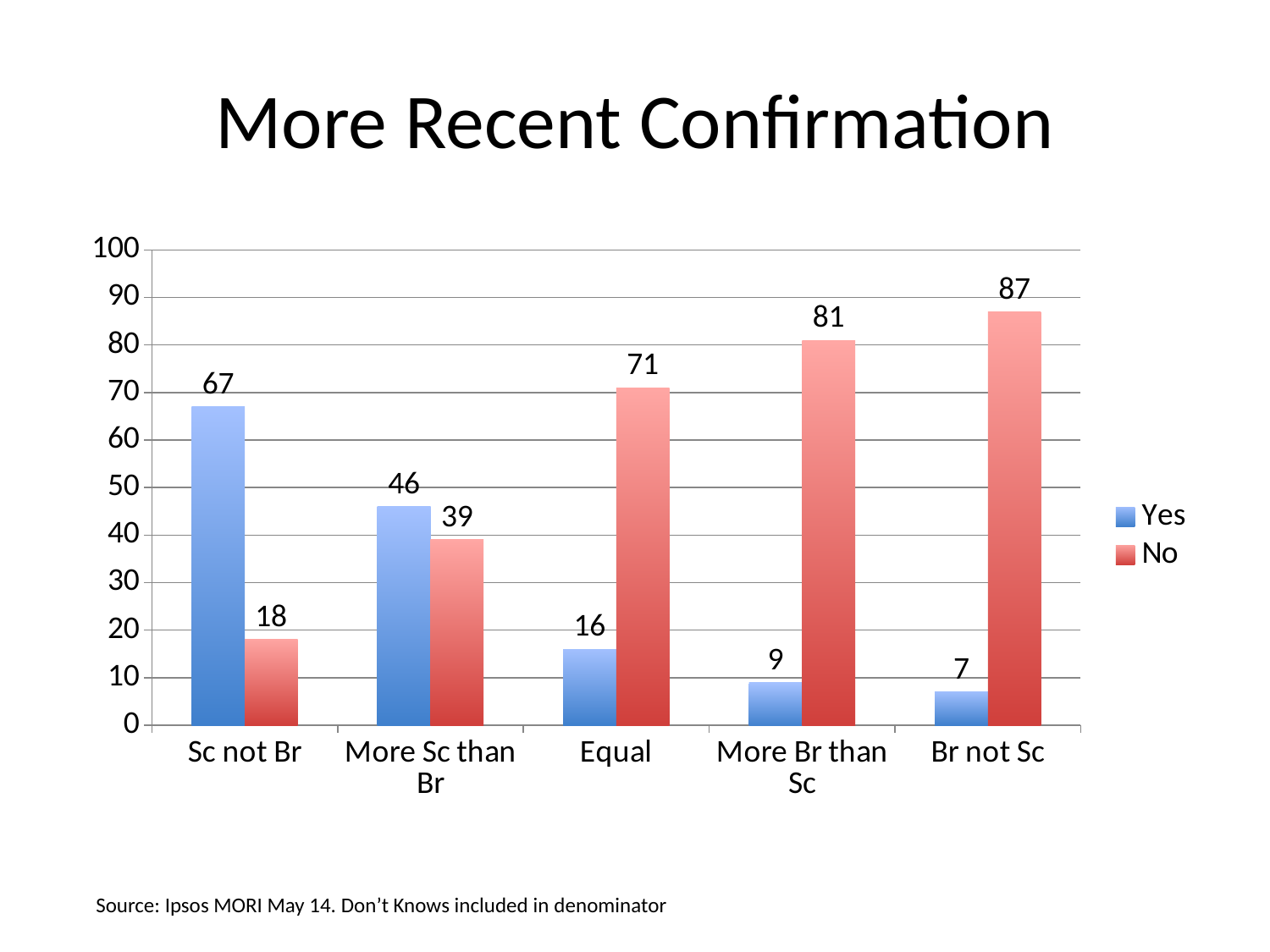

# More Recent Confirmation

### Chart

| Category | Yes | No |
|---|---|---|
| Sc not Br | 67.0 | 18.0 |
| More Sc than Br | 46.0 | 39.0 |
| Equal | 16.0 | 71.0 |
| More Br than Sc | 9.0 | 81.0 |
| Br not Sc | 7.0 | 87.0 |
Source: Ipsos MORI May 14. Don’t Knows included in denominator